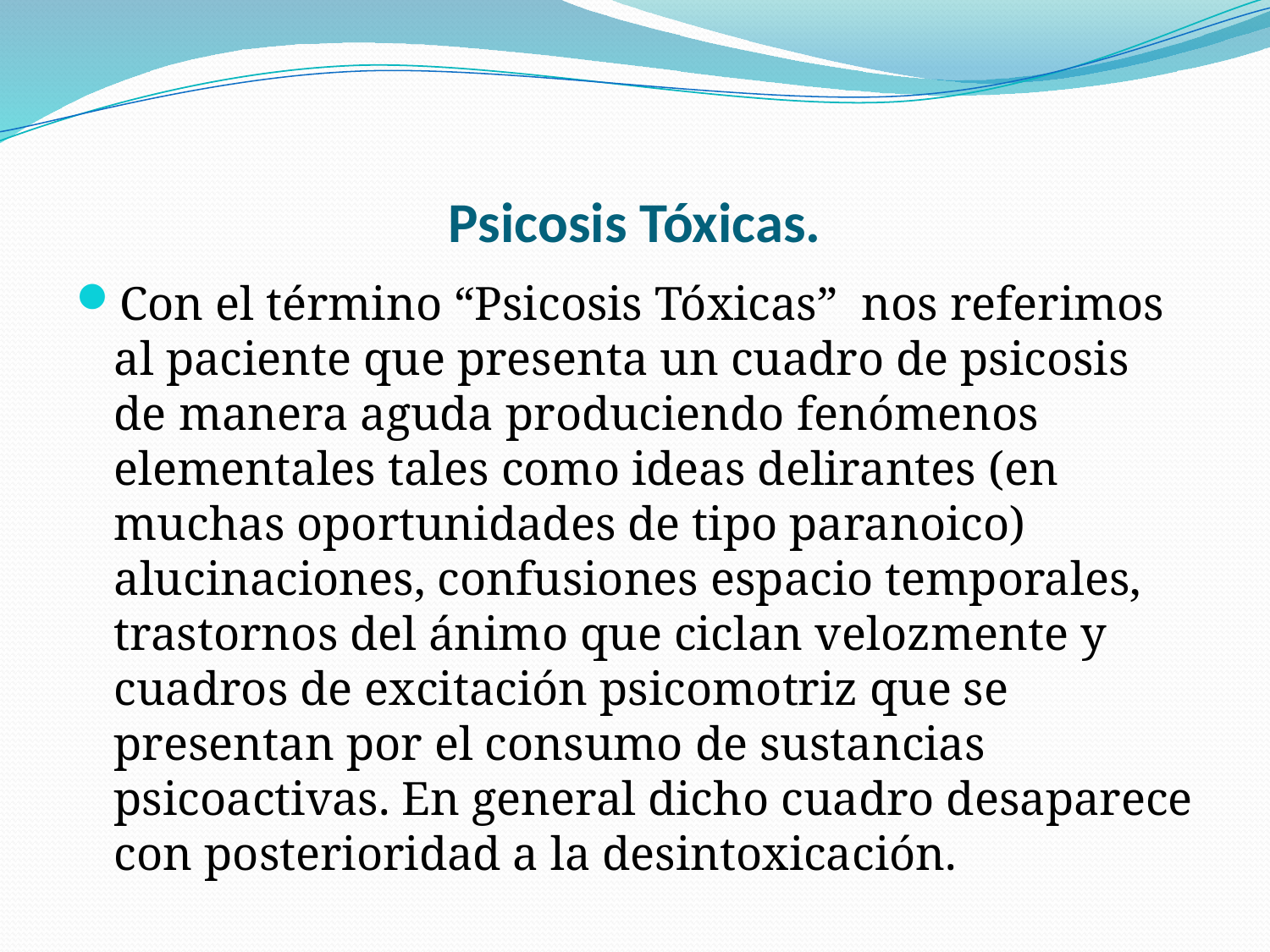

# Psicosis Tóxicas.
Con el término “Psicosis Tóxicas”  nos referimos al paciente que presenta un cuadro de psicosis de manera aguda produciendo fenómenos elementales tales como ideas delirantes (en muchas oportunidades de tipo paranoico) alucinaciones, confusiones espacio temporales, trastornos del ánimo que ciclan velozmente y cuadros de excitación psicomotriz que se presentan por el consumo de sustancias psicoactivas. En general dicho cuadro desaparece con posterioridad a la desintoxicación.